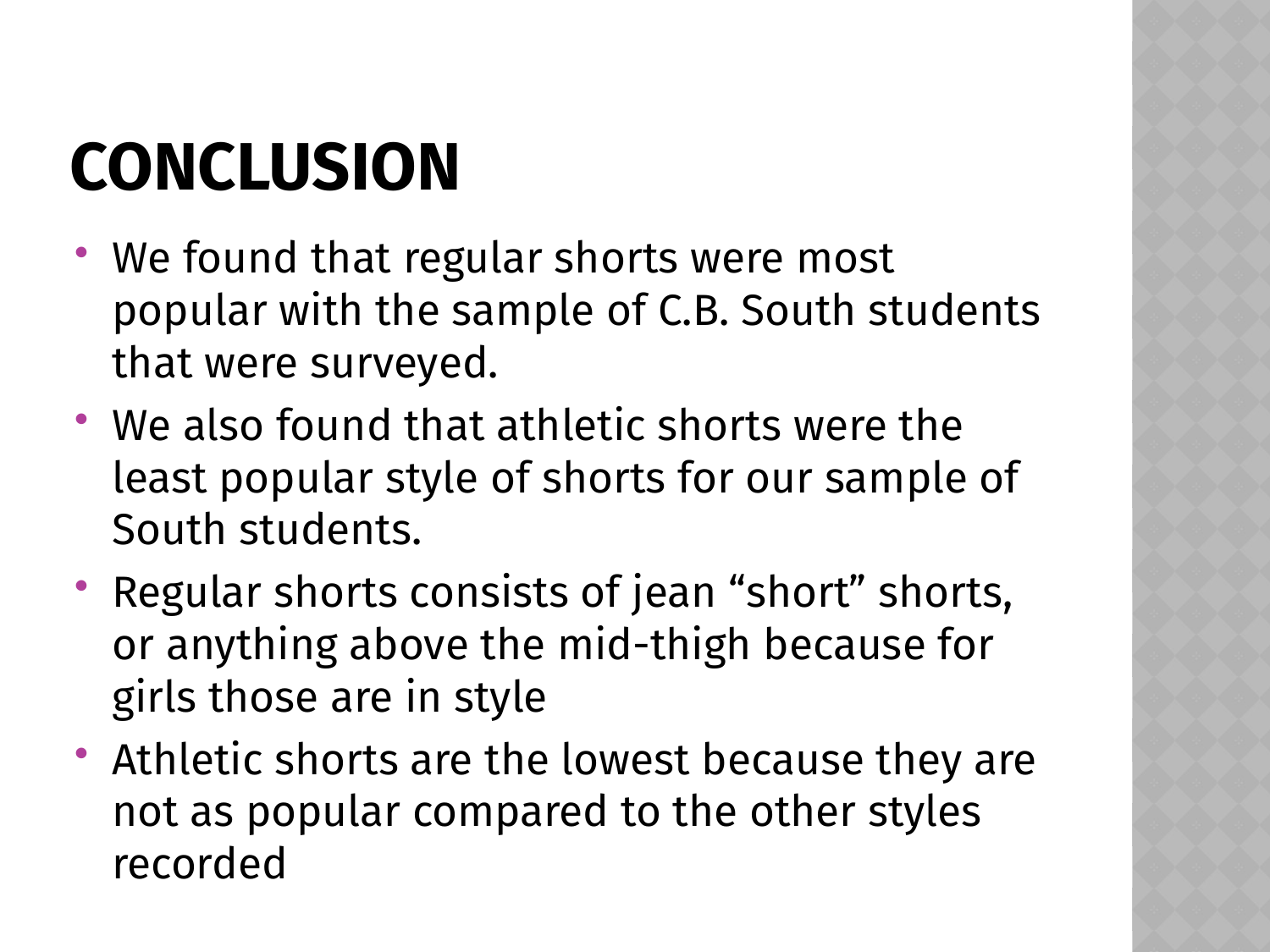

# Conclusion
We found that regular shorts were most popular with the sample of C.B. South students that were surveyed.
We also found that athletic shorts were the least popular style of shorts for our sample of South students.
Regular shorts consists of jean “short” shorts, or anything above the mid-thigh because for girls those are in style
Athletic shorts are the lowest because they are not as popular compared to the other styles recorded